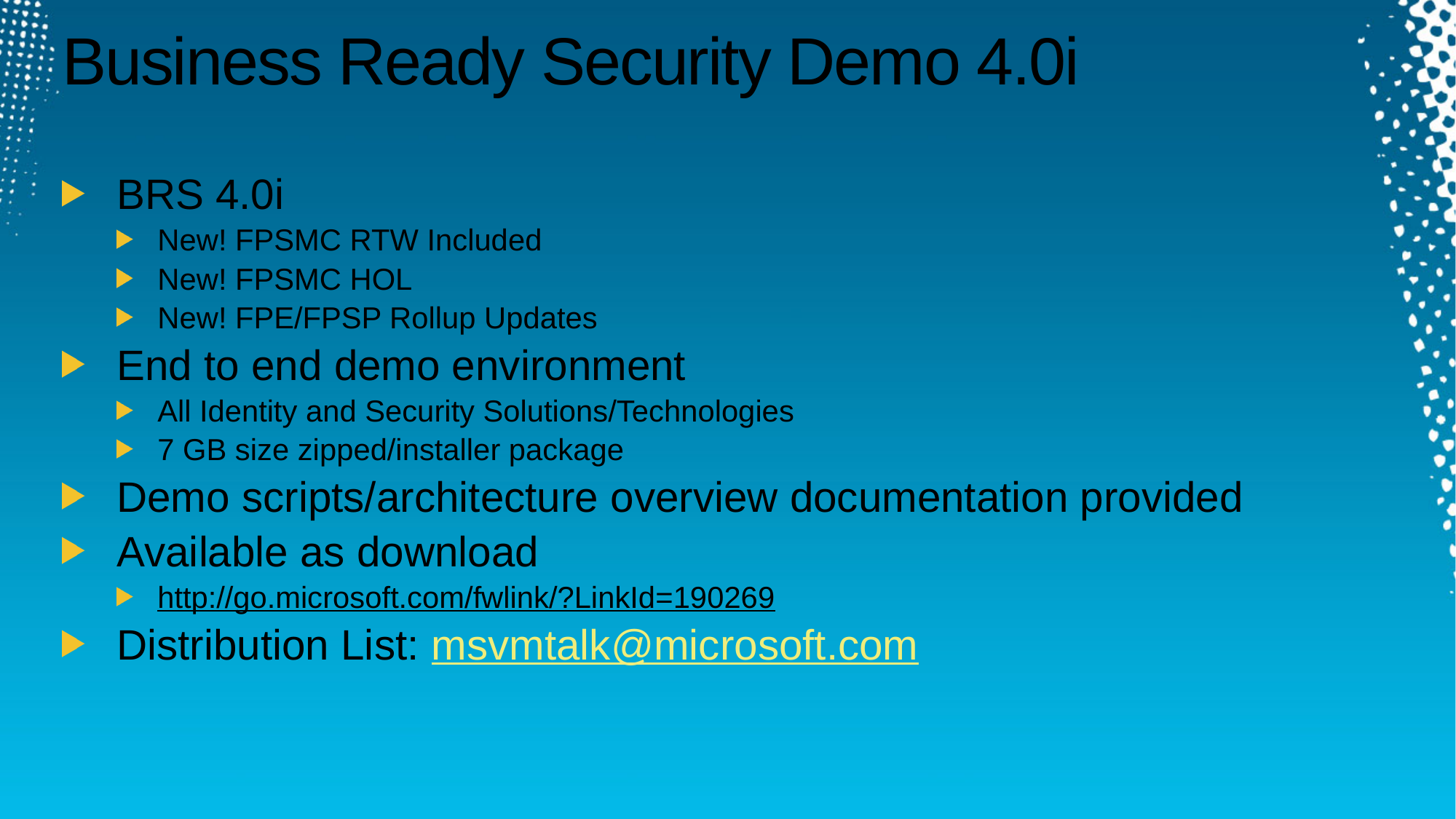

# Business Ready Security Demo 4.0i
BRS 4.0i
New! FPSMC RTW Included
New! FPSMC HOL
New! FPE/FPSP Rollup Updates
End to end demo environment
All Identity and Security Solutions/Technologies
7 GB size zipped/installer package
Demo scripts/architecture overview documentation provided
Available as download
http://go.microsoft.com/fwlink/?LinkId=190269
Distribution List: msvmtalk@microsoft.com